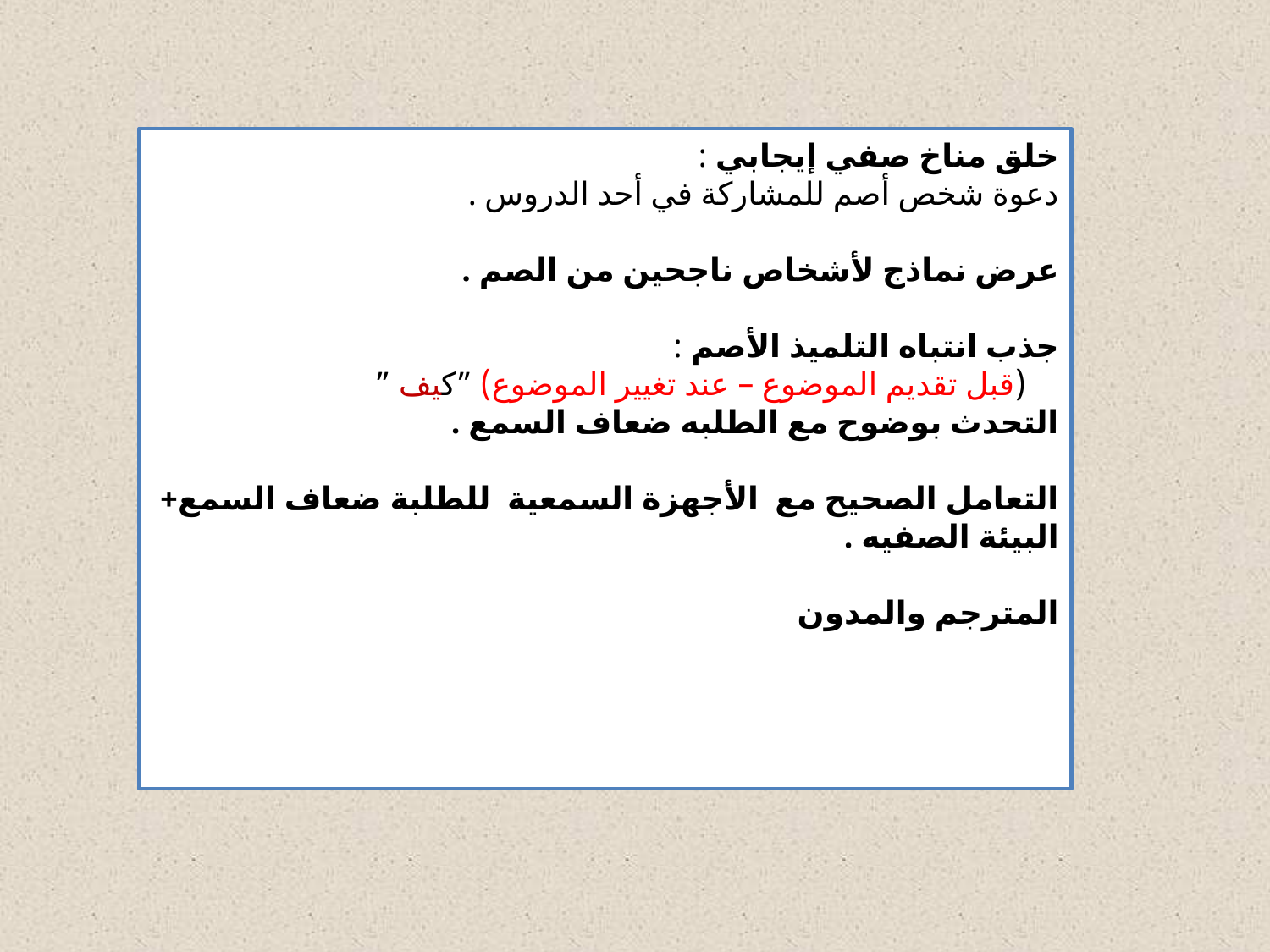

خلق مناخ صفي إيجابي :
دعوة شخص أصم للمشاركة في أحد الدروس .

عرض نماذج لأشخاص ناجحين من الصم .

جذب انتباه التلميذ الأصم :
    (قبل تقديم الموضوع – عند تغيير الموضوع) ”كيف ”
التحدث بوضوح مع الطلبه ضعاف السمع .

التعامل الصحيح مع  الأجهزة السمعية  للطلبة ضعاف السمع+ البيئة الصفيه .

المترجم والمدون